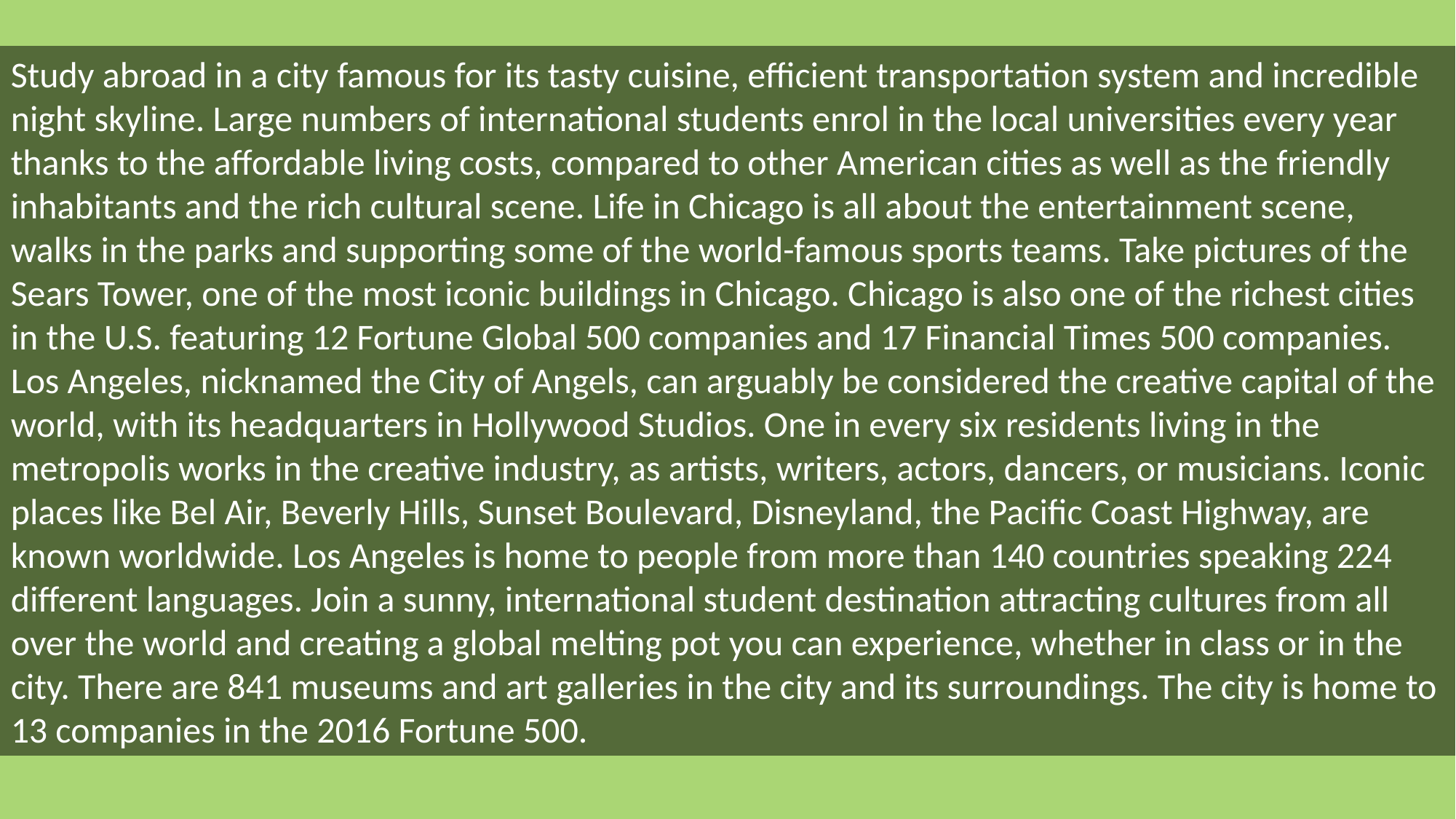

Study abroad in a city famous for its tasty cuisine, efficient transportation system and incredible night skyline. Large numbers of international students enrol in the local universities every year thanks to the affordable living costs, compared to other American cities as well as the friendly inhabitants and the rich cultural scene. Life in Chicago is all about the entertainment scene, walks in the parks and supporting some of the world-famous sports teams. Take pictures of the Sears Tower, one of the most iconic buildings in Chicago. Chicago is also one of the richest cities in the U.S. featuring 12 Fortune Global 500 companies and 17 Financial Times 500 companies.
Los Angeles, nicknamed the City of Angels, can arguably be considered the creative capital of the world, with its headquarters in Hollywood Studios. One in every six residents living in the metropolis works in the creative industry, as artists, writers, actors, dancers, or musicians. Iconic places like Bel Air, Beverly Hills, Sunset Boulevard, Disneyland, the Pacific Coast Highway, are known worldwide. Los Angeles is home to people from more than 140 countries speaking 224 different languages. Join a sunny, international student destination attracting cultures from all over the world and creating a global melting pot you can experience, whether in class or in the city. There are 841 museums and art galleries in the city and its surroundings. The city is home to 13 companies in the 2016 Fortune 500.